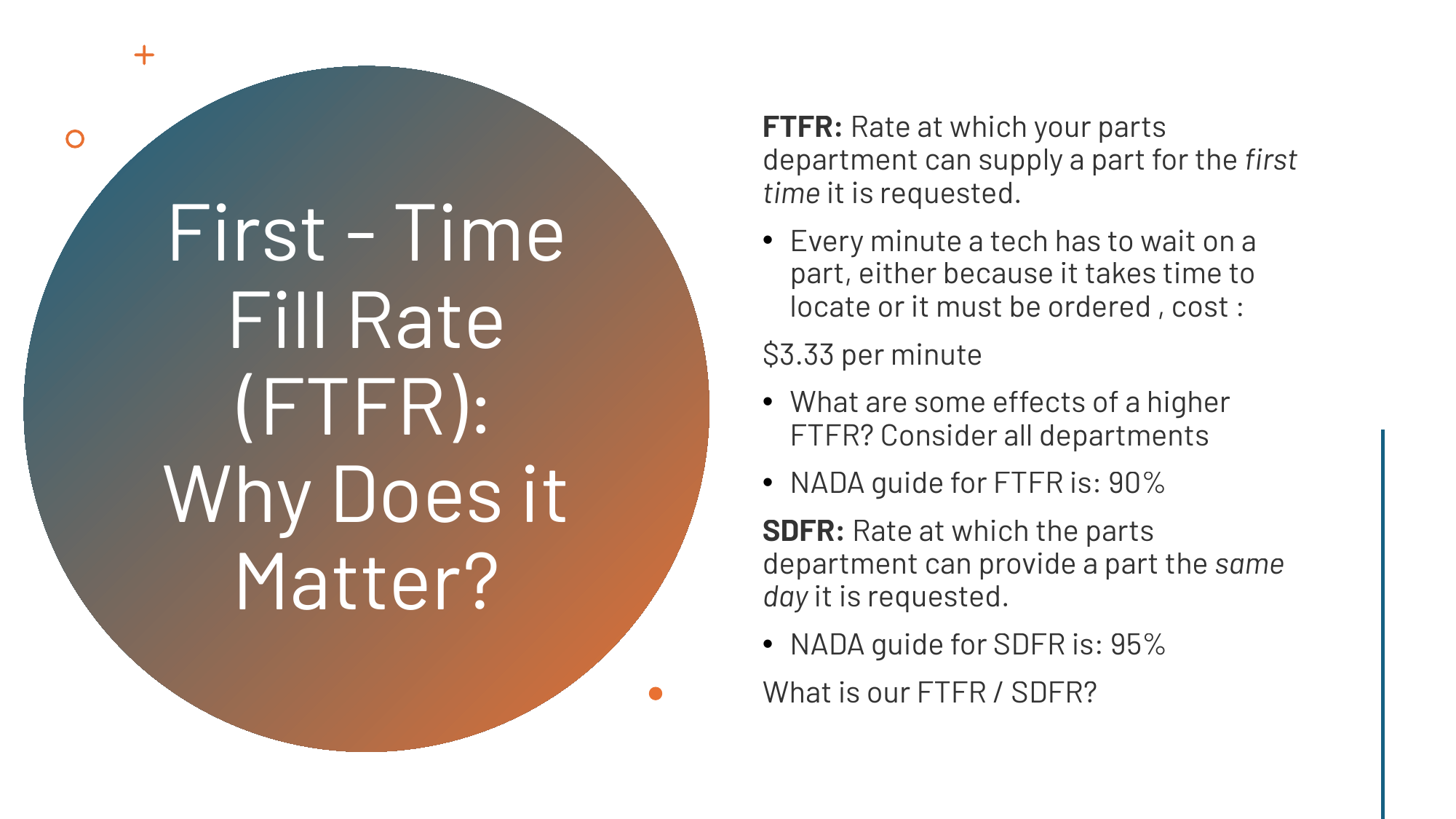

FTFR: Rate at which your parts department can supply a part for the first time it is requested.
Every minute a tech has to wait on a part, either because it takes time to locate or it must be ordered , cost :
$3.33 per minute
What are some effects of a higher FTFR? Consider all departments
NADA guide for FTFR is: 90%
SDFR: Rate at which the parts department can provide a part the same day it is requested.
NADA guide for SDFR is: 95%
What is our FTFR / SDFR?

# First - Time Fill Rate (FTFR): Why Does it Matter?